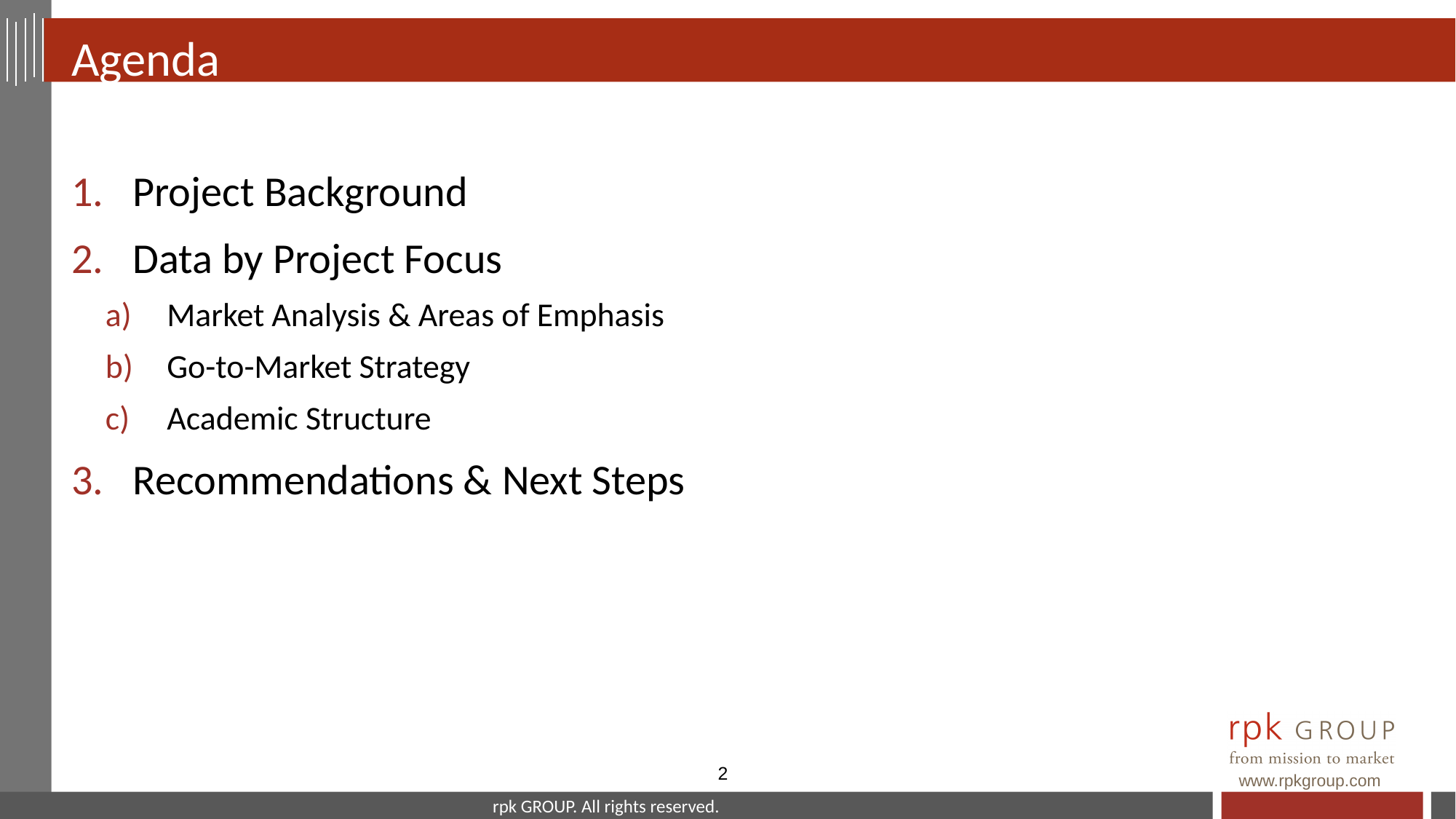

# Agenda
Project Background
Data by Project Focus
Market Analysis & Areas of Emphasis
Go-to-Market Strategy
Academic Structure
Recommendations & Next Steps
2